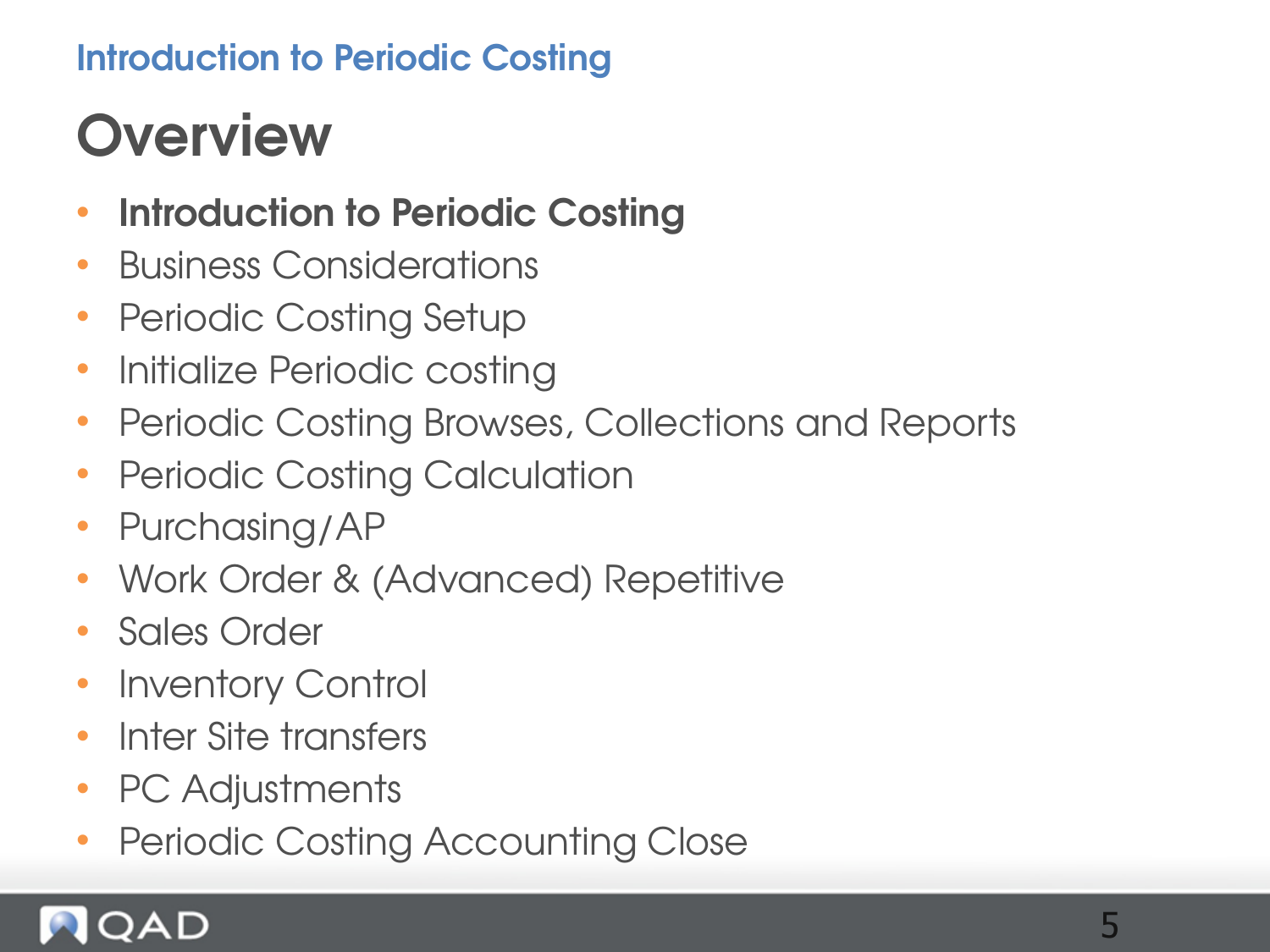

Introduction to Periodic Costing
# Overview
Introduction to Periodic Costing
Business Considerations
Periodic Costing Setup
Initialize Periodic costing
Periodic Costing Browses, Collections and Reports
Periodic Costing Calculation
Purchasing/AP
Work Order & (Advanced) Repetitive
Sales Order
Inventory Control
Inter Site transfers
PC Adjustments
Periodic Costing Accounting Close
5